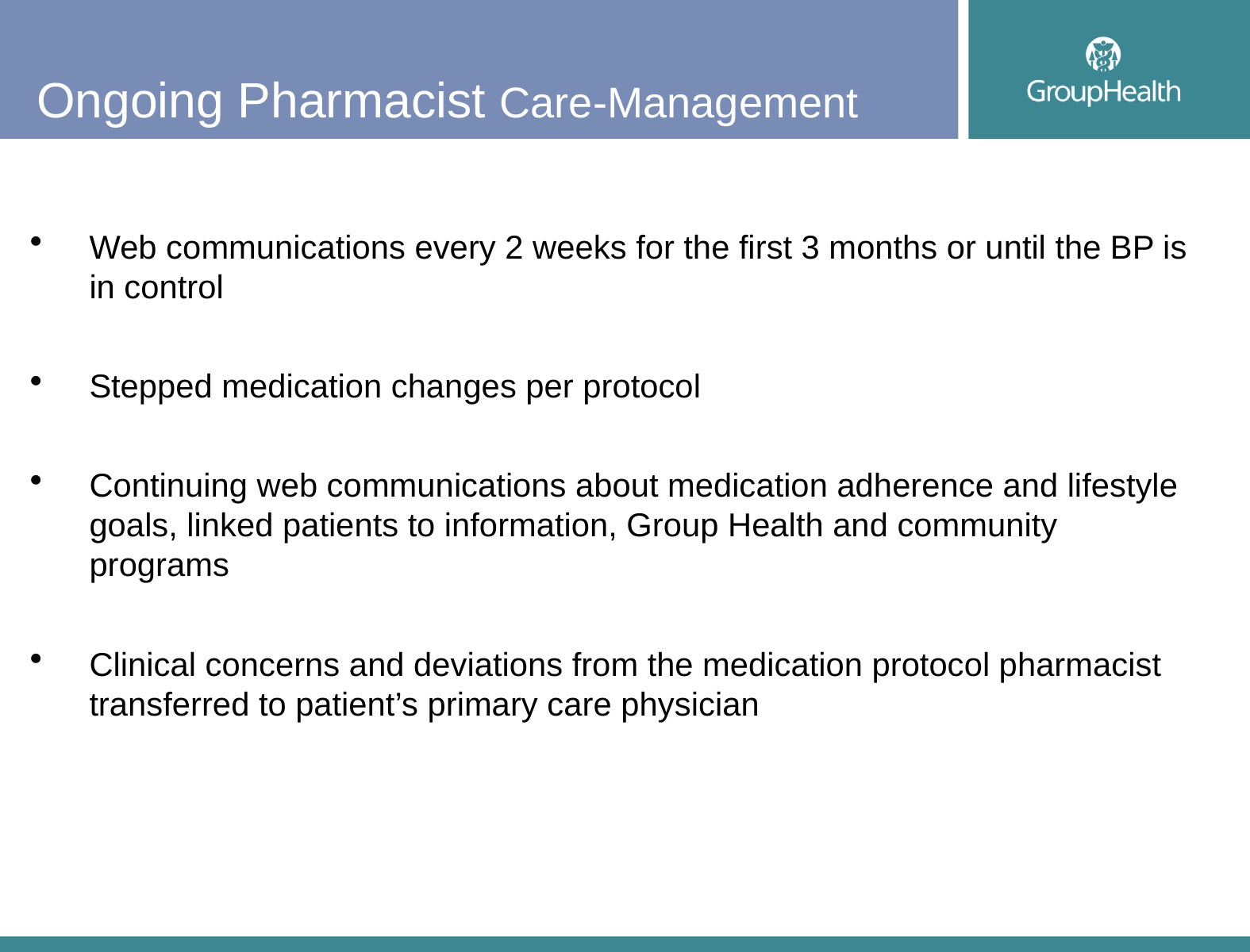

# Ongoing Pharmacist Care-Management

Web communications every 2 weeks for the first 3 months or until the BP is in control

Stepped medication changes per protocol

Continuing web communications about medication adherence and lifestyle goals, linked patients to information, Group Health and community programs

Clinical concerns and deviations from the medication protocol pharmacist transferred to patient’s primary care physician